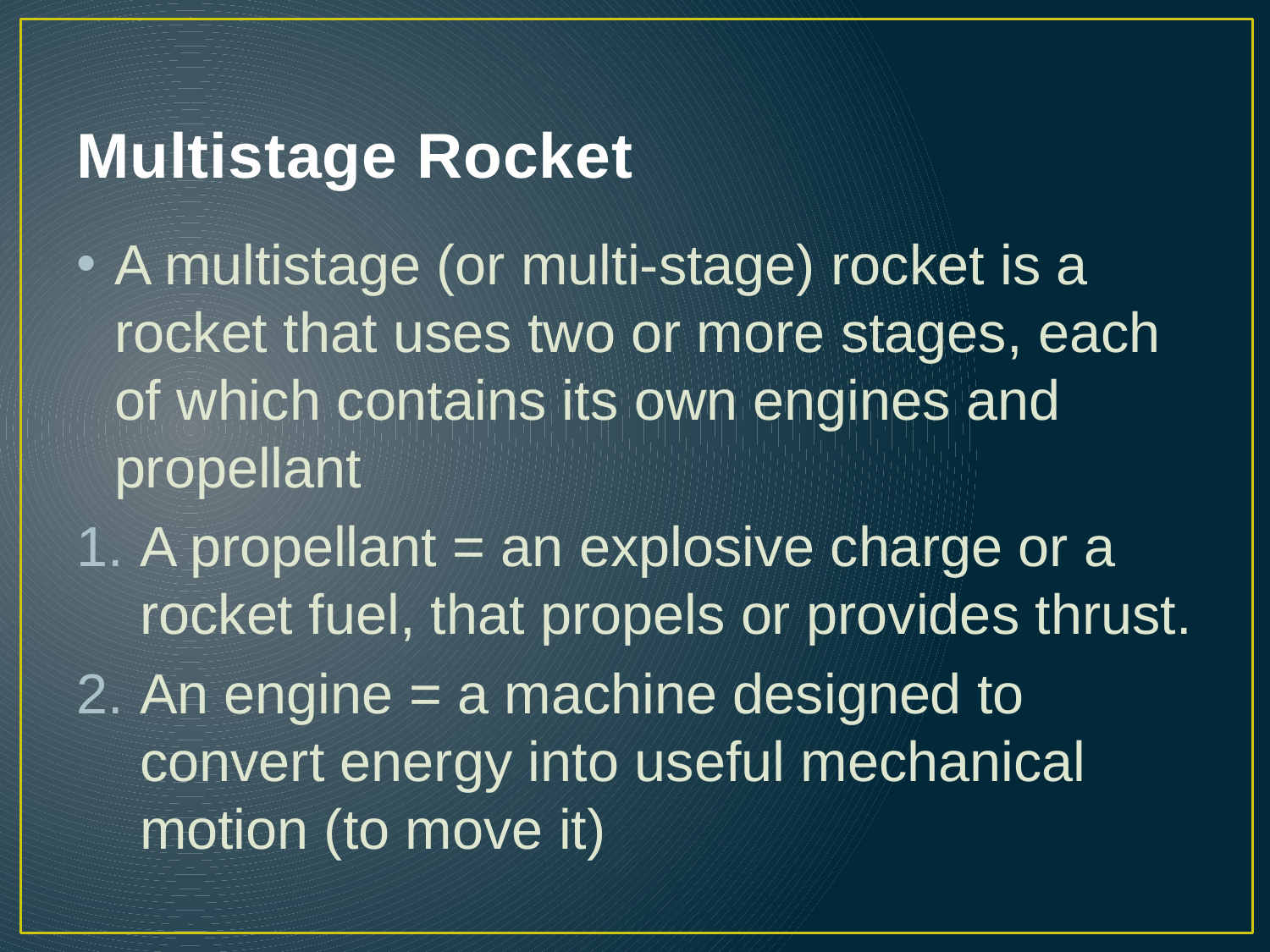

# Multistage Rocket
A multistage (or multi-stage) rocket is a rocket that uses two or more stages, each of which contains its own engines and propellant
A propellant = an explosive charge or a rocket fuel, that propels or provides thrust.
An engine = a machine designed to convert energy into useful mechanical motion (to move it)